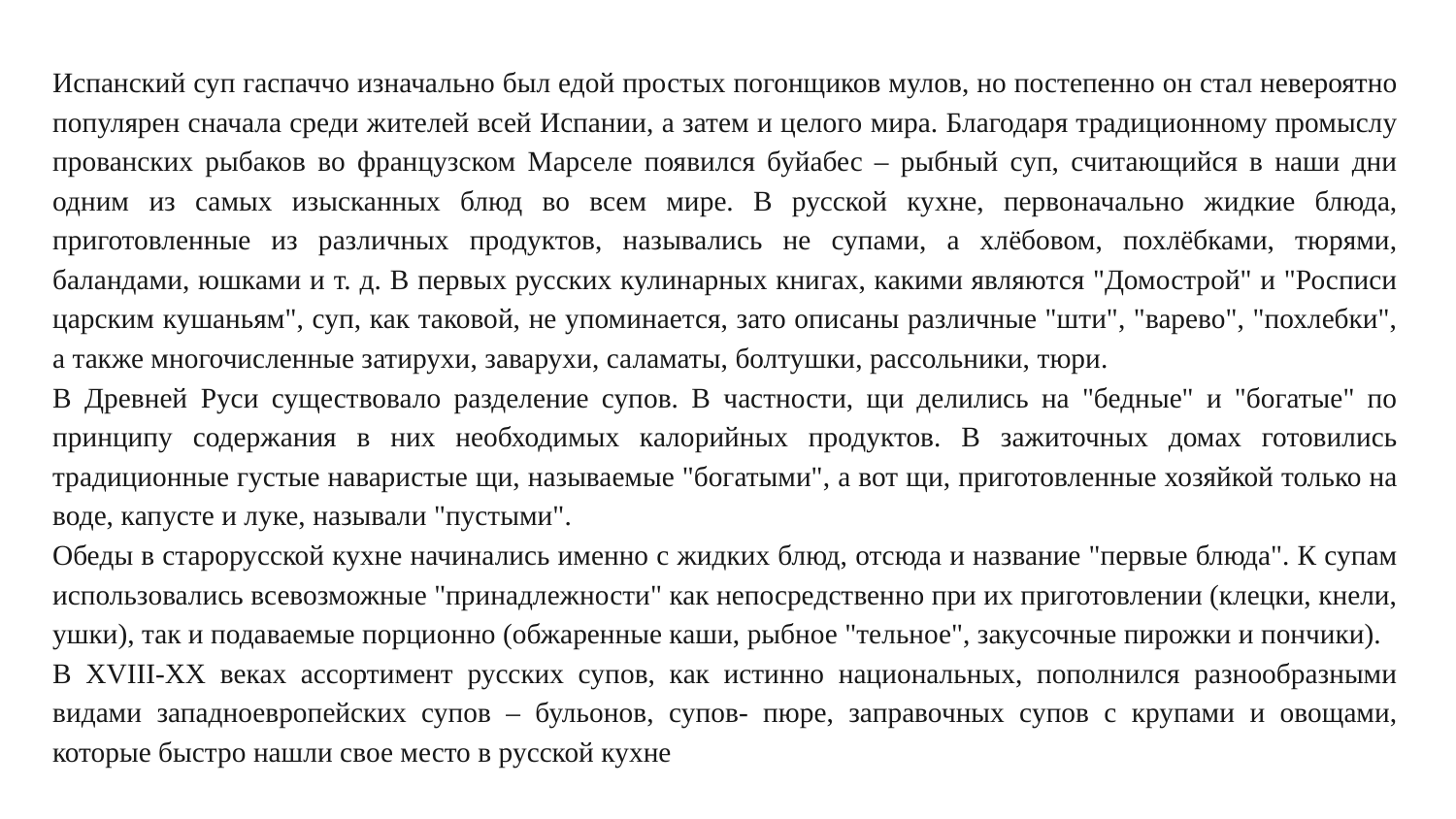

Испанский суп гаспаччо изначально был едой простых погонщиков мулов, но постепенно он стал невероятно популярен сначала среди жителей всей Испании, а затем и целого мира. Благодаря традиционному промыслу прованских рыбаков во французском Марселе появился буйабес – рыбный суп, считающийся в наши дни одним из самых изысканных блюд во всем мире. В русской кухне, первоначально жидкие блюда, приготовленные из различных продуктов, назывались не супами, а хлёбовом, похлёбками, тюрями, баландами, юшками и т. д. В первых русских кулинарных книгах, какими являются "Домострой" и "Росписи царским кушаньям", суп, как таковой, не упоминается, зато описаны различные "шти", "варево", "похлебки", а также многочисленные затирухи, заварухи, саламаты, болтушки, рассольники, тюри.
В Древней Руси существовало разделение супов. В частности, щи делились на "бедные" и "богатые" по принципу содержания в них необходимых калорийных продуктов. В зажиточных домах готовились традиционные густые наваристые щи, называемые "богатыми", а вот щи, приготовленные хозяйкой только на воде, капусте и луке, называли "пустыми".
Обеды в старорусской кухне начинались именно с жидких блюд, отсюда и название "первые блюда". К супам использовались всевозможные "принадлежности" как непосредственно при их приготовлении (клецки, кнели, ушки), так и подаваемые порционно (обжаренные каши, рыбное "тельное", закусочные пирожки и пончики).
В XVIII-XX веках ассортимент русских супов, как истинно национальных, пополнился разнообразными видами западноевропейских супов – бульонов, супов- пюре, заправочных супов с крупами и овощами, которые быстро нашли свое место в русской кухне